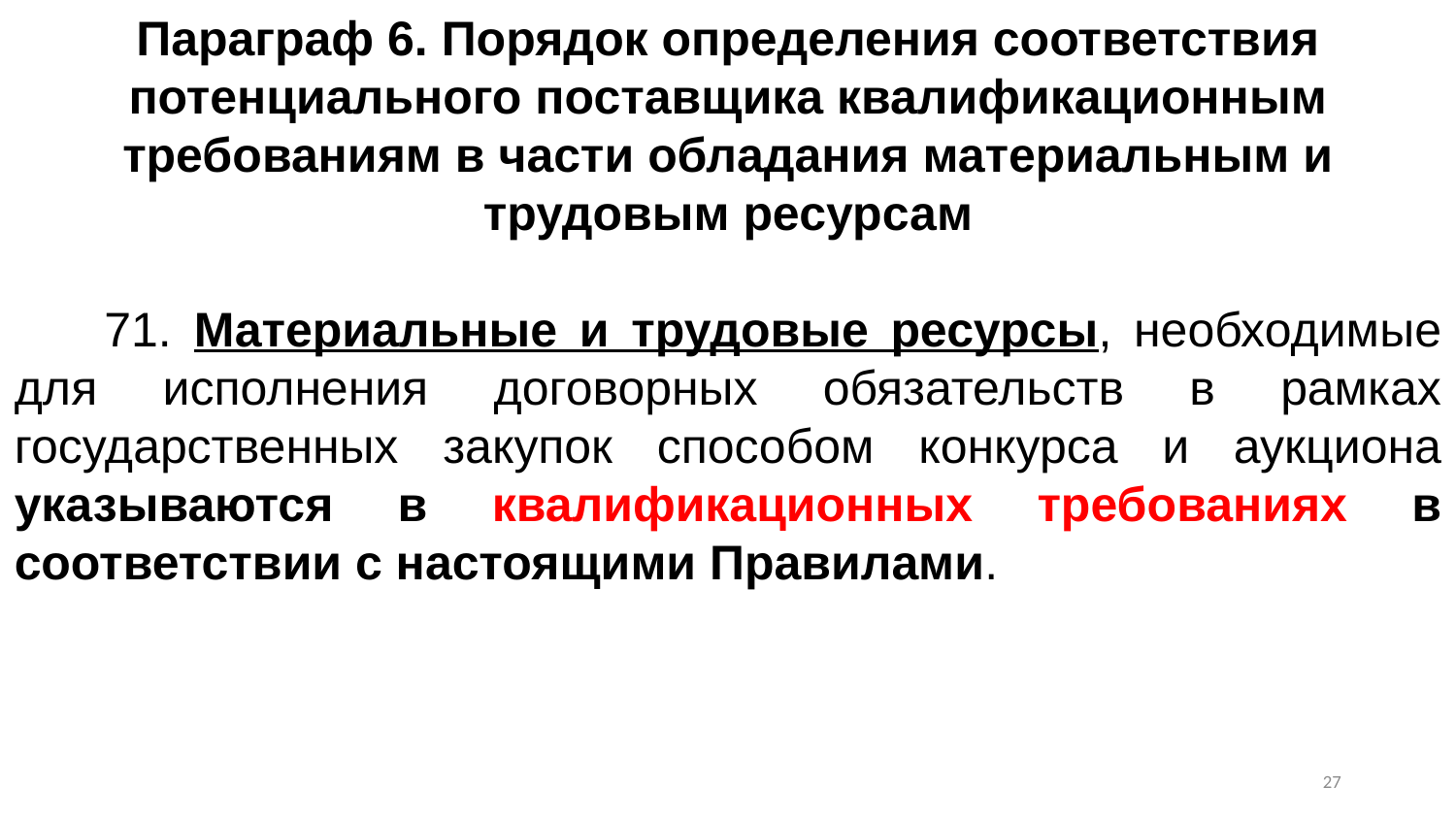

Параграф 6. Порядок определения соответствия потенциального поставщика квалификационным требованиям в части обладания материальным и трудовым ресурсам

      71. Материальные и трудовые ресурсы, необходимые для исполнения договорных обязательств в рамках государственных закупок способом конкурса и аукциона указываются в квалификационных требованиях в соответствии с настоящими Правилами.
27